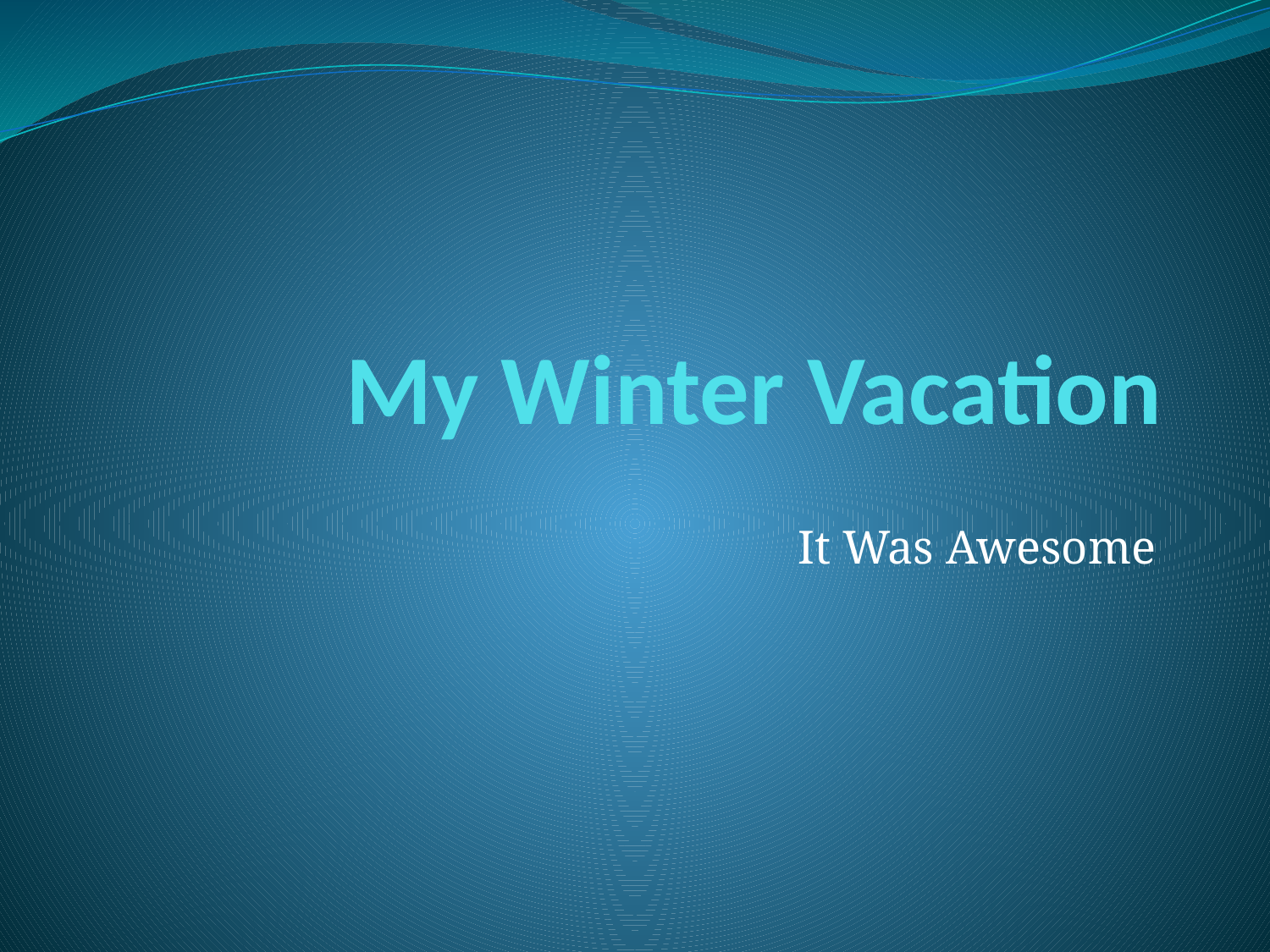

# My Winter Vacation

It Was Awesome